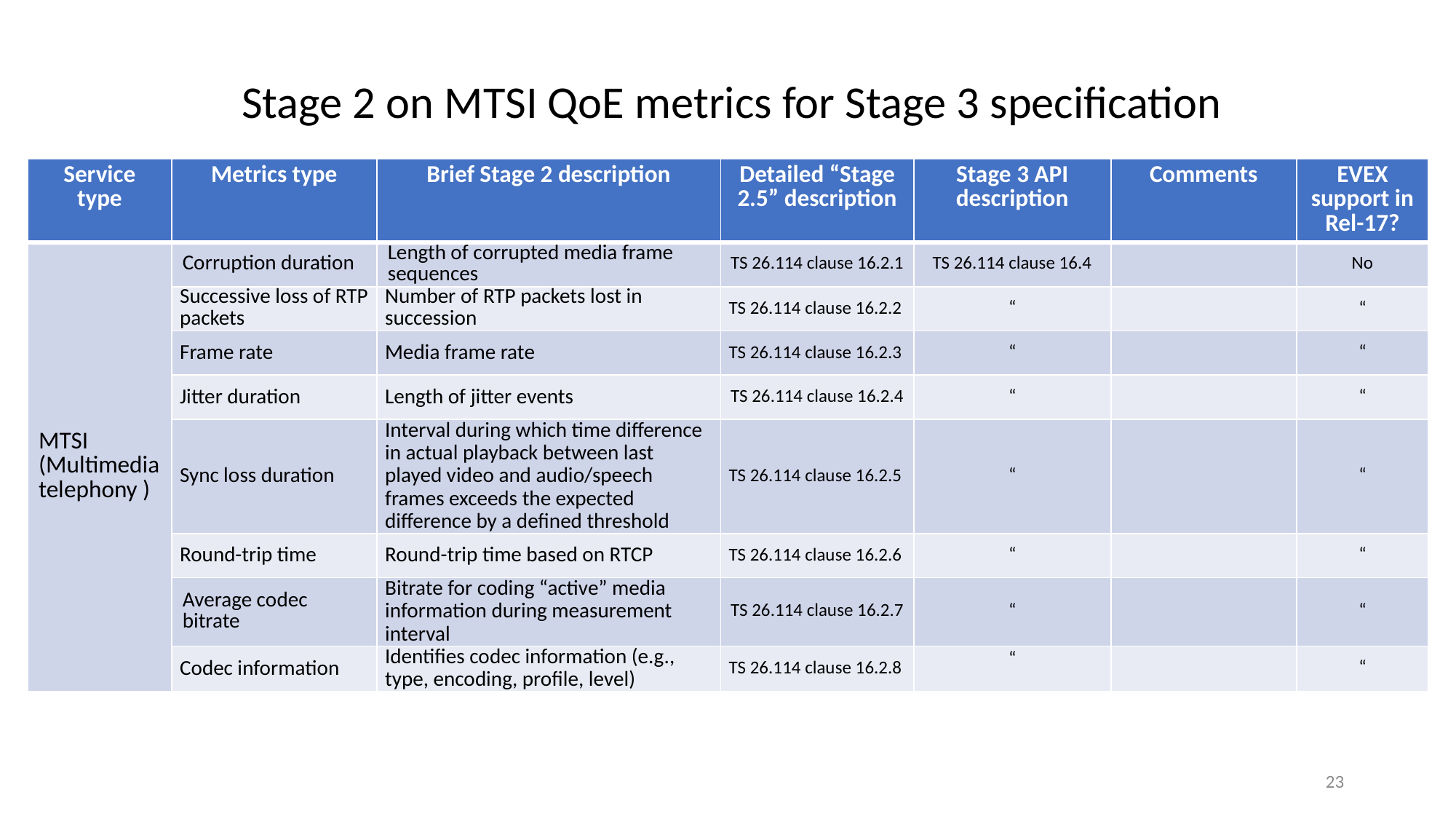

# Stage 2 on MTSI QoE metrics for Stage 3 specification
| Service type | Metrics type | Brief Stage 2 description | Detailed “Stage 2.5” description | Stage 3 API description | Comments | EVEX support in Rel-17? |
| --- | --- | --- | --- | --- | --- | --- |
| MTSI (Multimedia telephony ) | Corruption duration | Length of corrupted media frame sequences | TS 26.114 clause 16.2.1 | TS 26.114 clause 16.4 |  | No |
|  | Successive loss of RTP packets | Number of RTP packets lost in succession | TS 26.114 clause 16.2.2 | “ |  | “ |
|  | Frame rate | Media frame rate | TS 26.114 clause 16.2.3 | “ |  | “ |
|  | Jitter duration | Length of jitter events | TS 26.114 clause 16.2.4 | “ |  | “ |
|  | Sync loss duration | Interval during which time difference in actual playback between last played video and audio/speech frames exceeds the expected difference by a defined threshold | TS 26.114 clause 16.2.5 | “ |  | “ |
|  | Round-trip time | Round-trip time based on RTCP | TS 26.114 clause 16.2.6 | “ |  | “ |
|  | Average codec bitrate | Bitrate for coding “active” media information during measurement interval | TS 26.114 clause 16.2.7 | “ |  | “ |
|  | Codec information | Identifies codec information (e.g., type, encoding, profile, level) | TS 26.114 clause 16.2.8 | “ |  | “ |
23